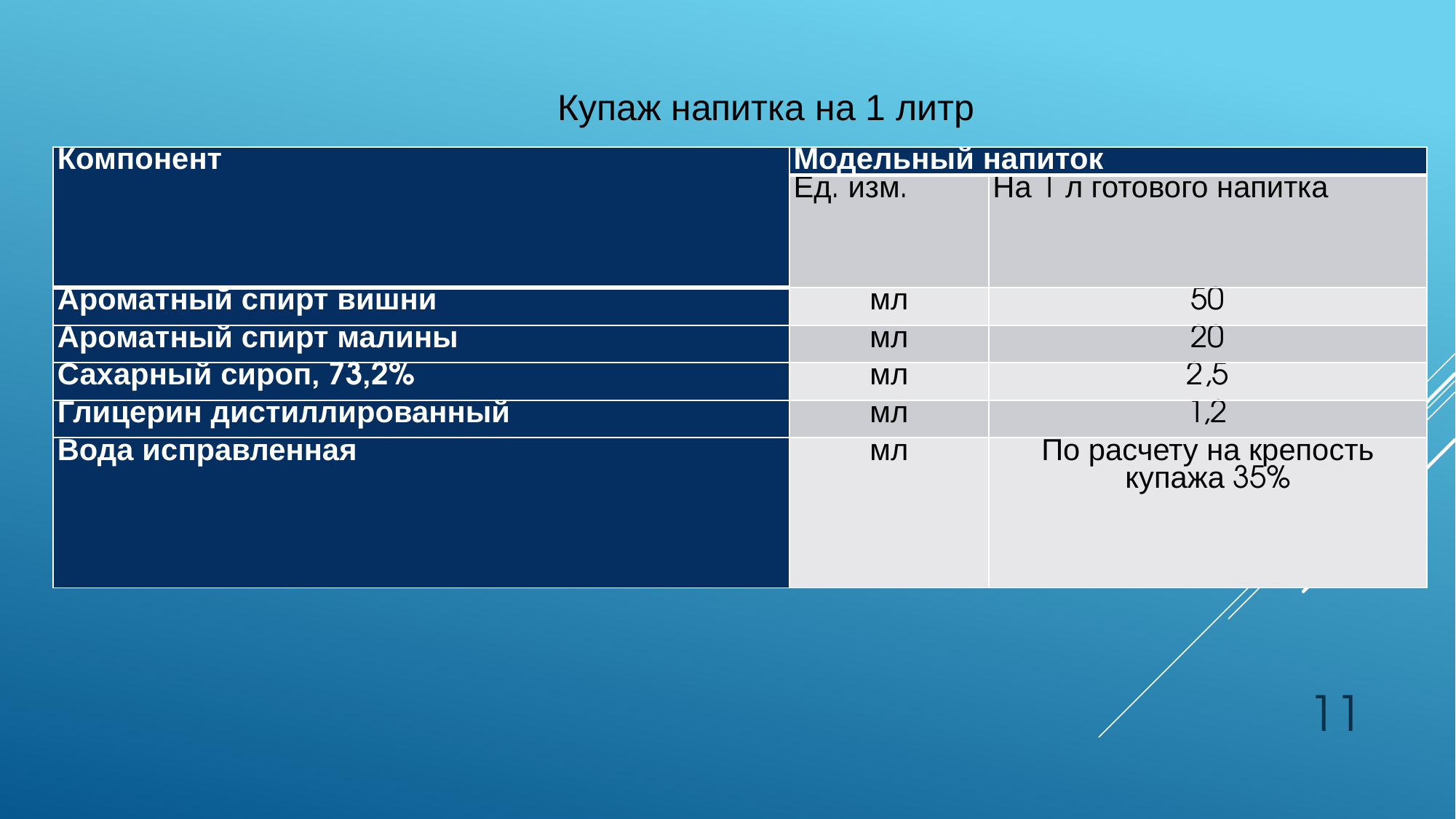

Купаж напитка на 1 литр
| Компонент | Модельный напиток |  |
| --- | --- | --- |
|  | Ед. изм. | На 1 л готового напитка |
| Ароматный спирт вишни | мл | 50 |
| Ароматный спирт малины | мл | 20 |
| Сахарный сироп, 73,2% | мл | 2,5 |
| Глицерин дистиллированный | мл | 1,2 |
| Вода исправленная | мл | По расчету на крепость купажа 35% |
11